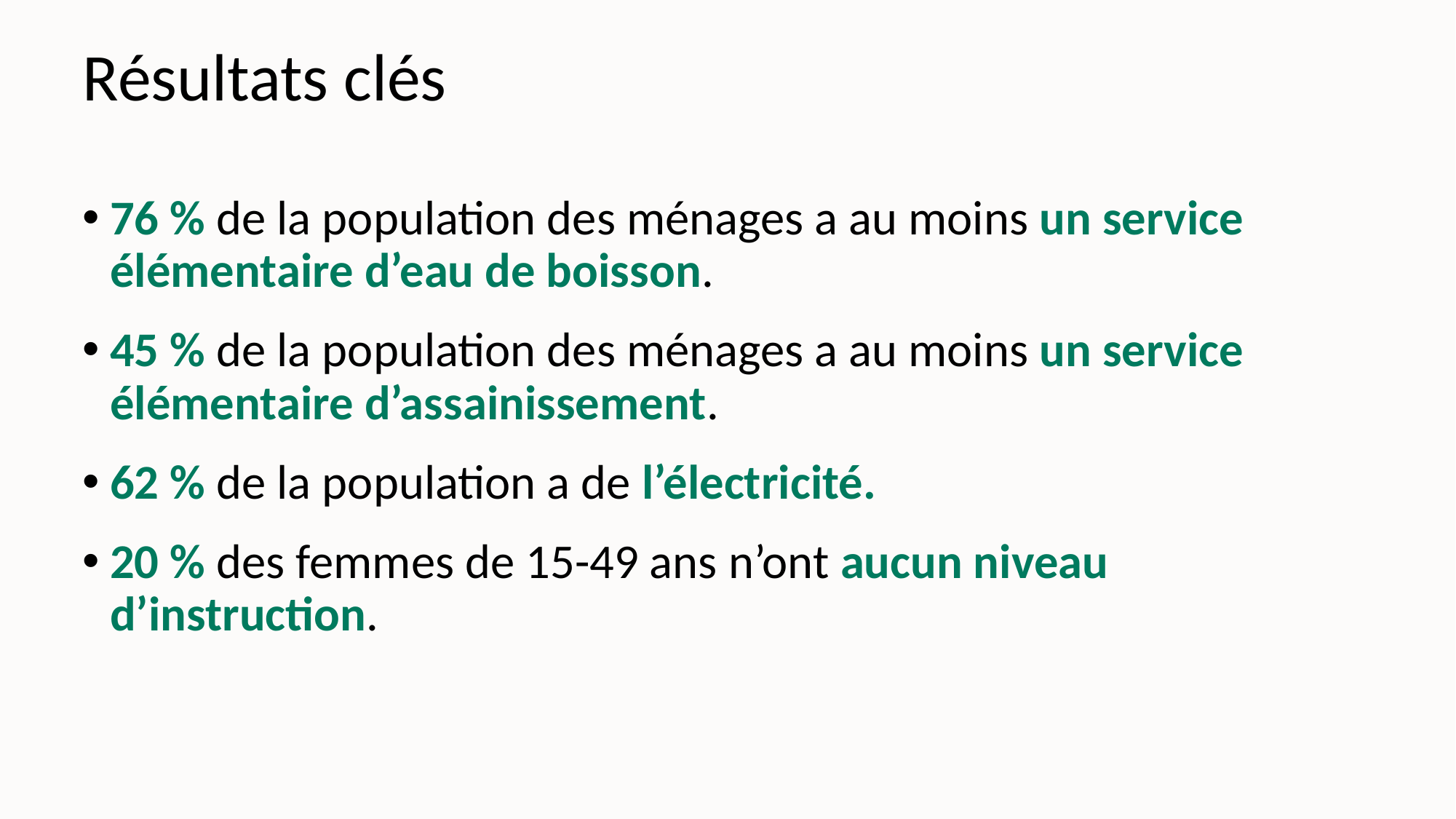

# Résultats clés
76 % de la population des ménages a au moins un service élémentaire d’eau de boisson.
45 % de la population des ménages a au moins un service élémentaire d’assainissement.
62 % de la population a de l’électricité.
20 % des femmes de 15-49 ans n’ont aucun niveau d’instruction.